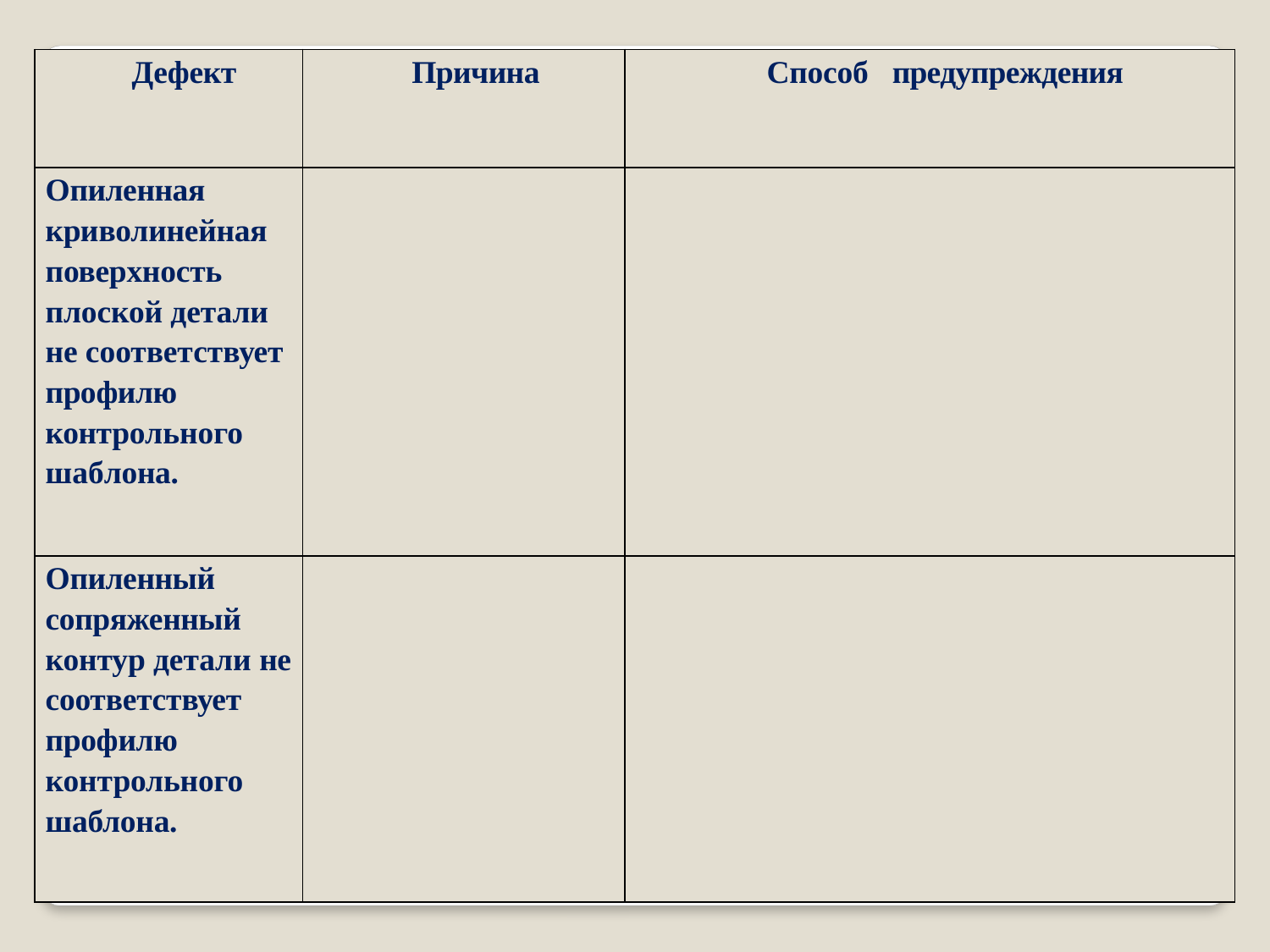

| Дефект | Причина | Способ предупреждения |
| --- | --- | --- |
| Опиленная криволинейная поверхность плоской детали не соответствует профилю контрольного шаблона. |  |  |
| Опиленный сопряженный контур детали не соответствует профилю контрольного шаблона. |  |  |